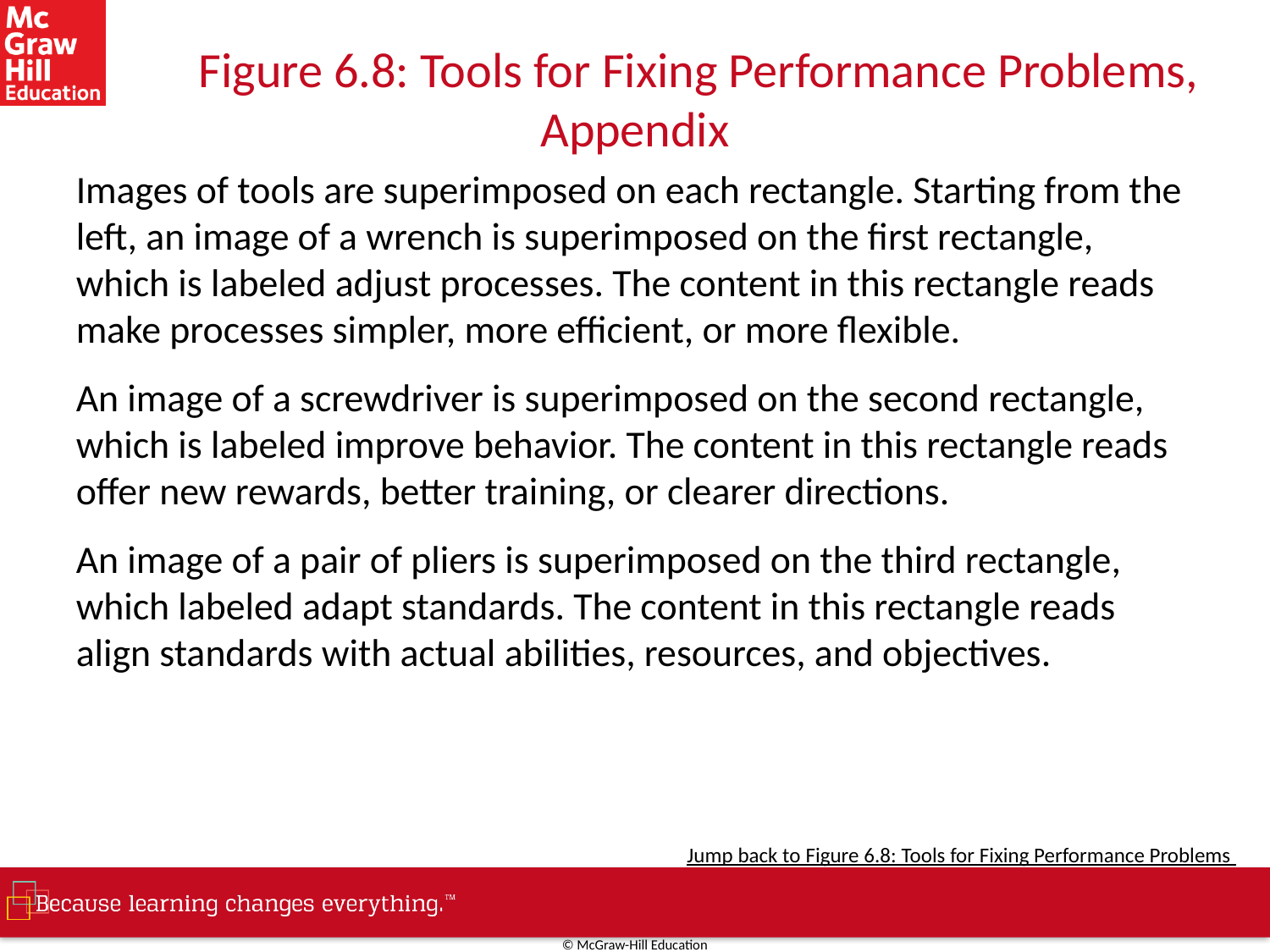

# Figure 6.8: Tools for Fixing Performance Problems, Appendix
Images of tools are superimposed on each rectangle. Starting from the left, an image of a wrench is superimposed on the first rectangle, which is labeled adjust processes. The content in this rectangle reads make processes simpler, more efficient, or more flexible.
An image of a screwdriver is superimposed on the second rectangle, which is labeled improve behavior. The content in this rectangle reads offer new rewards, better training, or clearer directions.
An image of a pair of pliers is superimposed on the third rectangle, which labeled adapt standards. The content in this rectangle reads align standards with actual abilities, resources, and objectives.
Jump back to Figure 6.8: Tools for Fixing Performance Problems